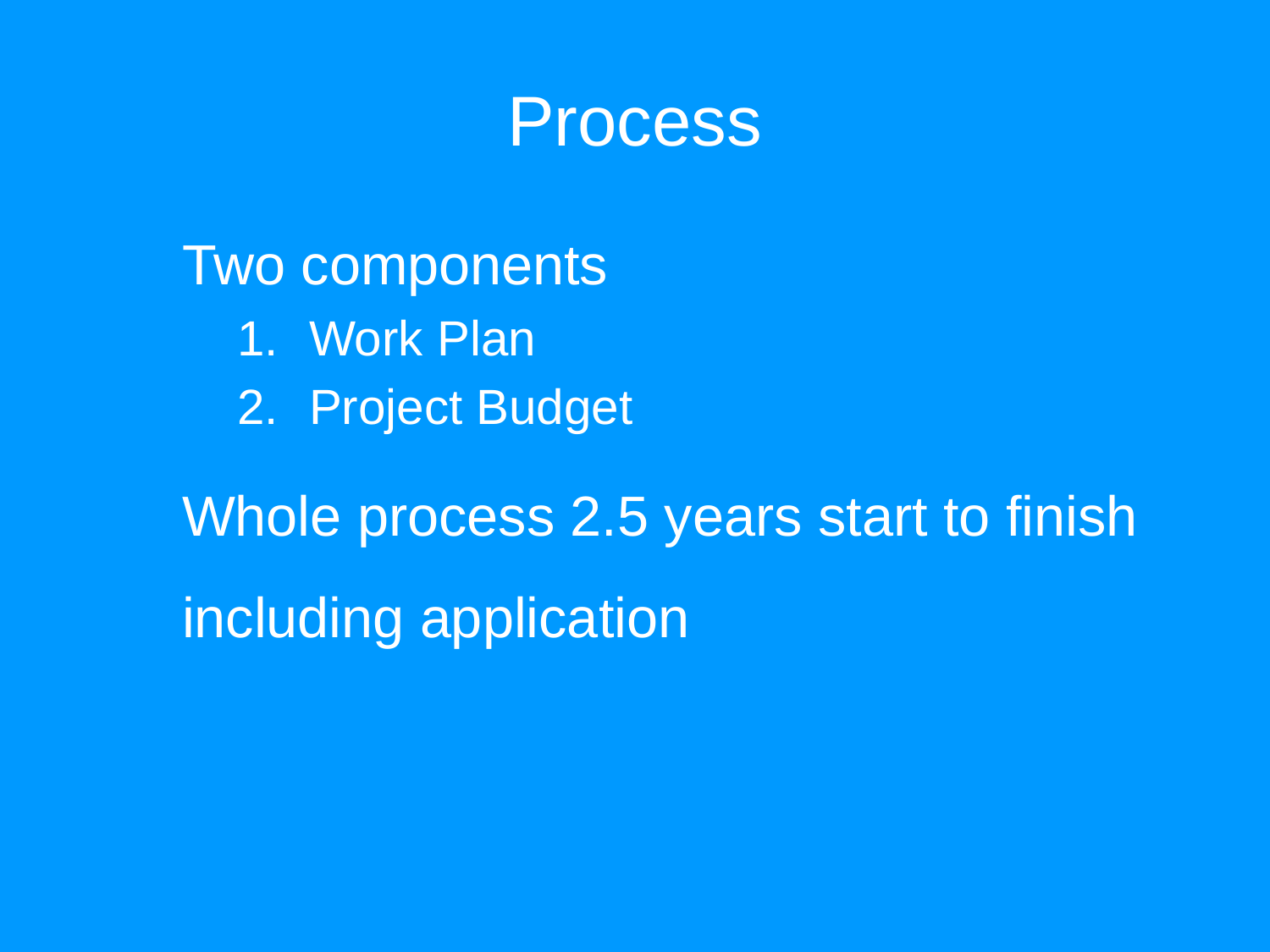

# Process
Two components
Work Plan
Project Budget
Whole process 2.5 years start to finish including application